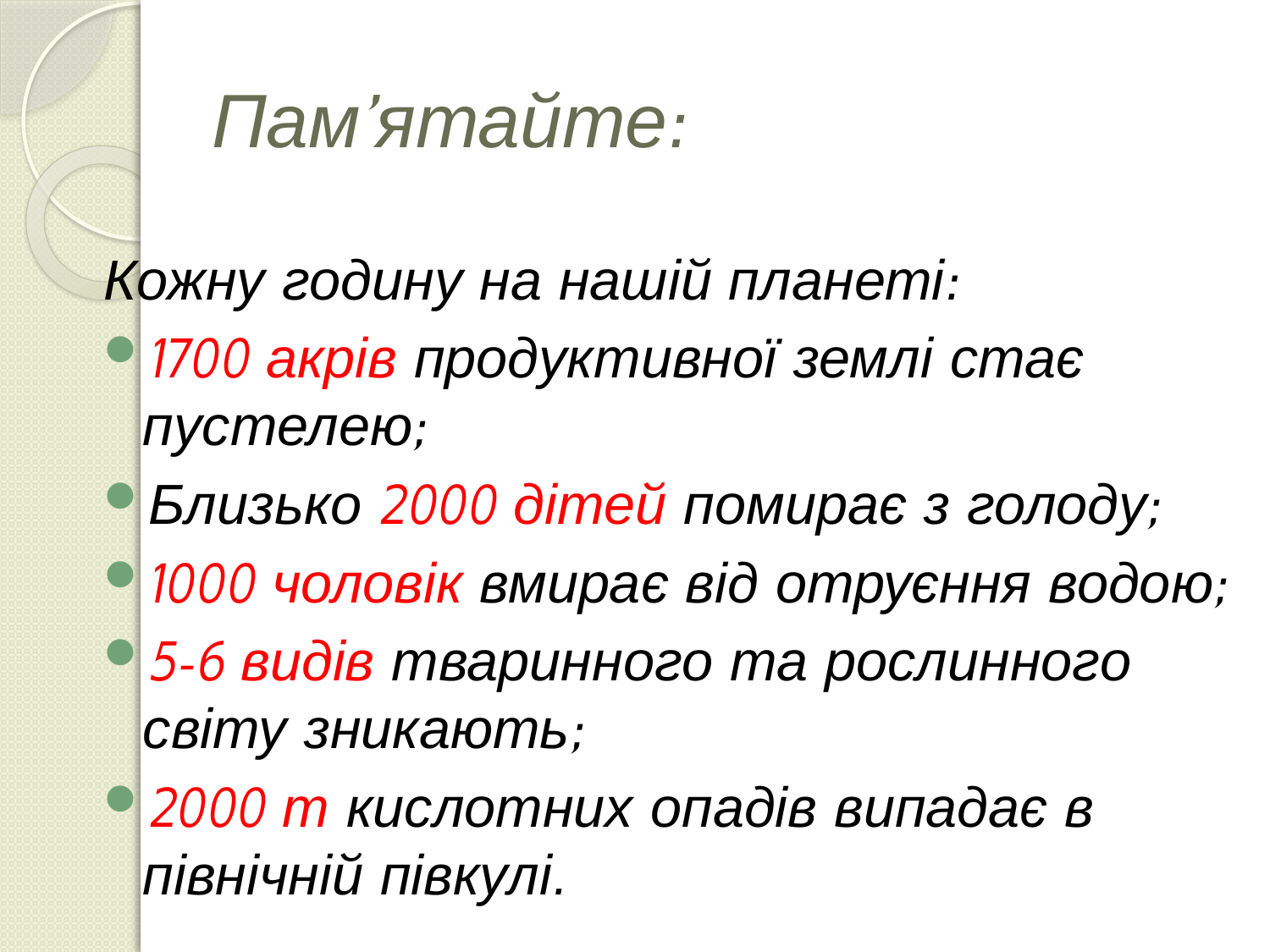

# Пам’ятайте:

Кожну годину на нашій планеті:
1700 акрів продуктивної землі стає пустелею;
Близько 2000 дітей помирає з голоду;
1000 чоловік вмирає від отруєння водою;
5-6 видів тваринного та рослинного світу зникають;
2000 т кислотних опадів випадає в північній півкулі.